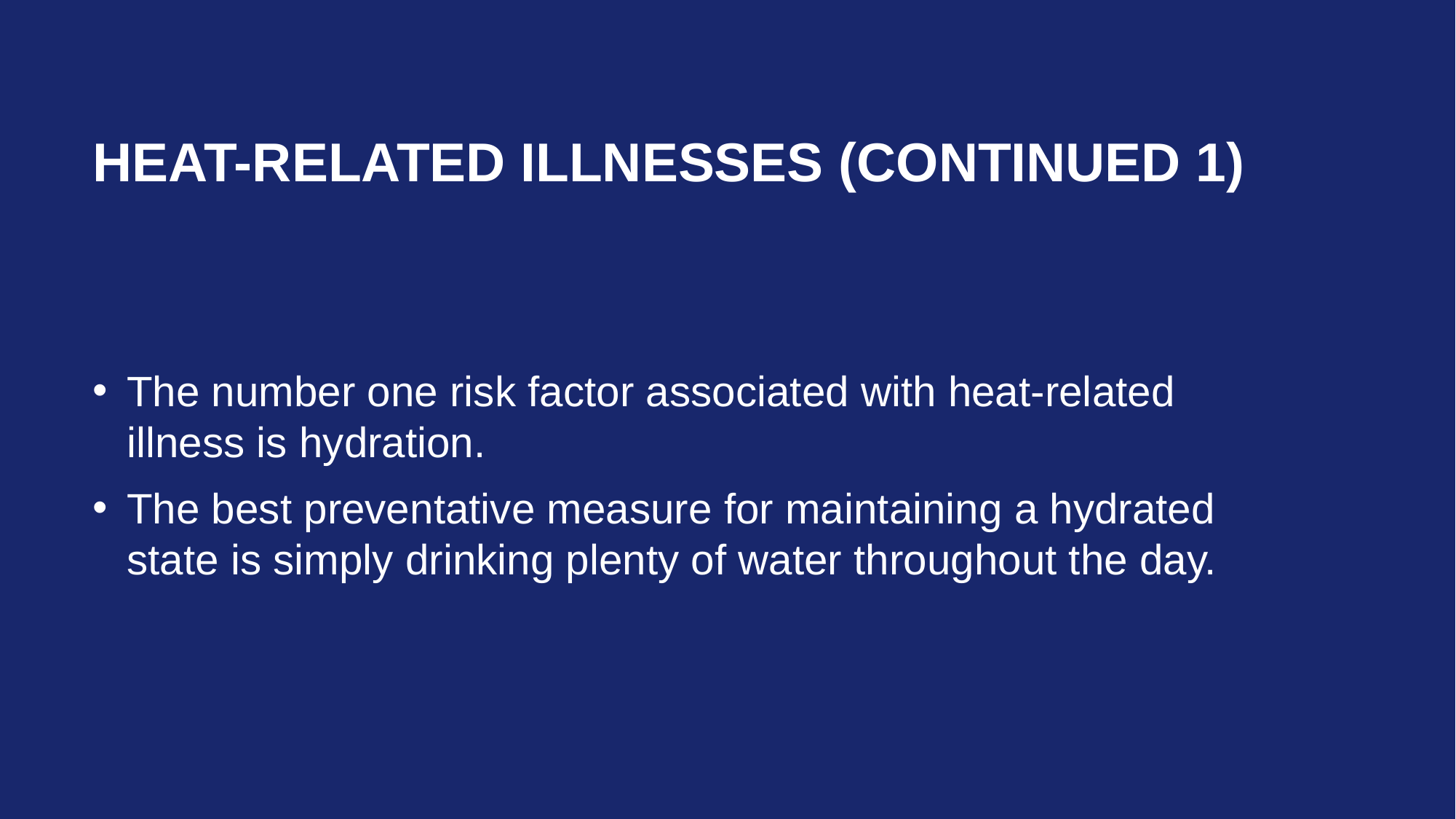

# Heat-Related Illnesses (Continued 1)
The number one risk factor associated with heat-related illness is hydration.
The best preventative measure for maintaining a hydrated state is simply drinking plenty of water throughout the day.